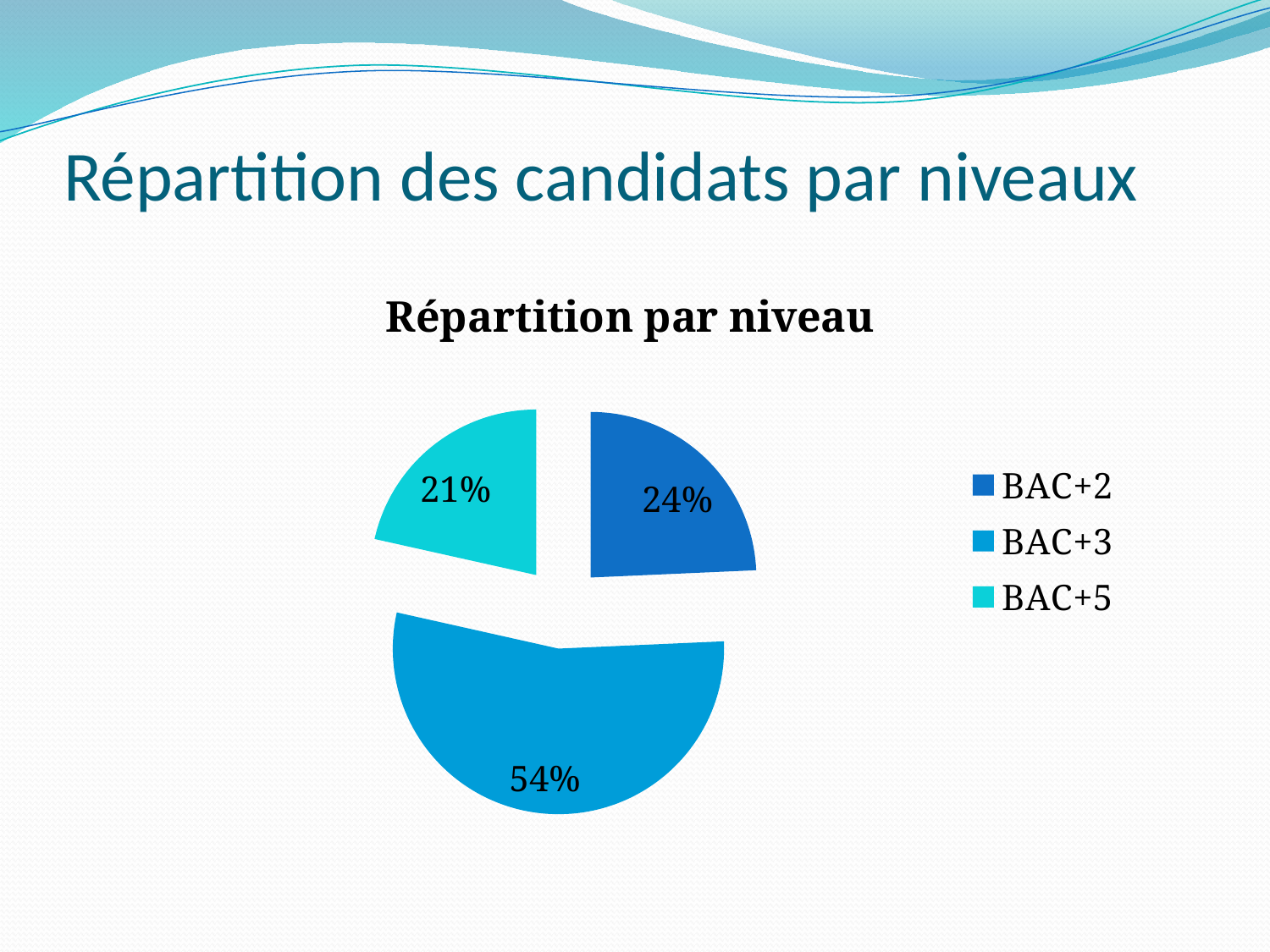

# Répartition des candidats par niveaux

### Chart: Répartition par niveau

| Category |  |
|---|---|
| BAC+2 | 26.0 |
| BAC+3 | 58.0 |
| BAC+5 | 23.0 |